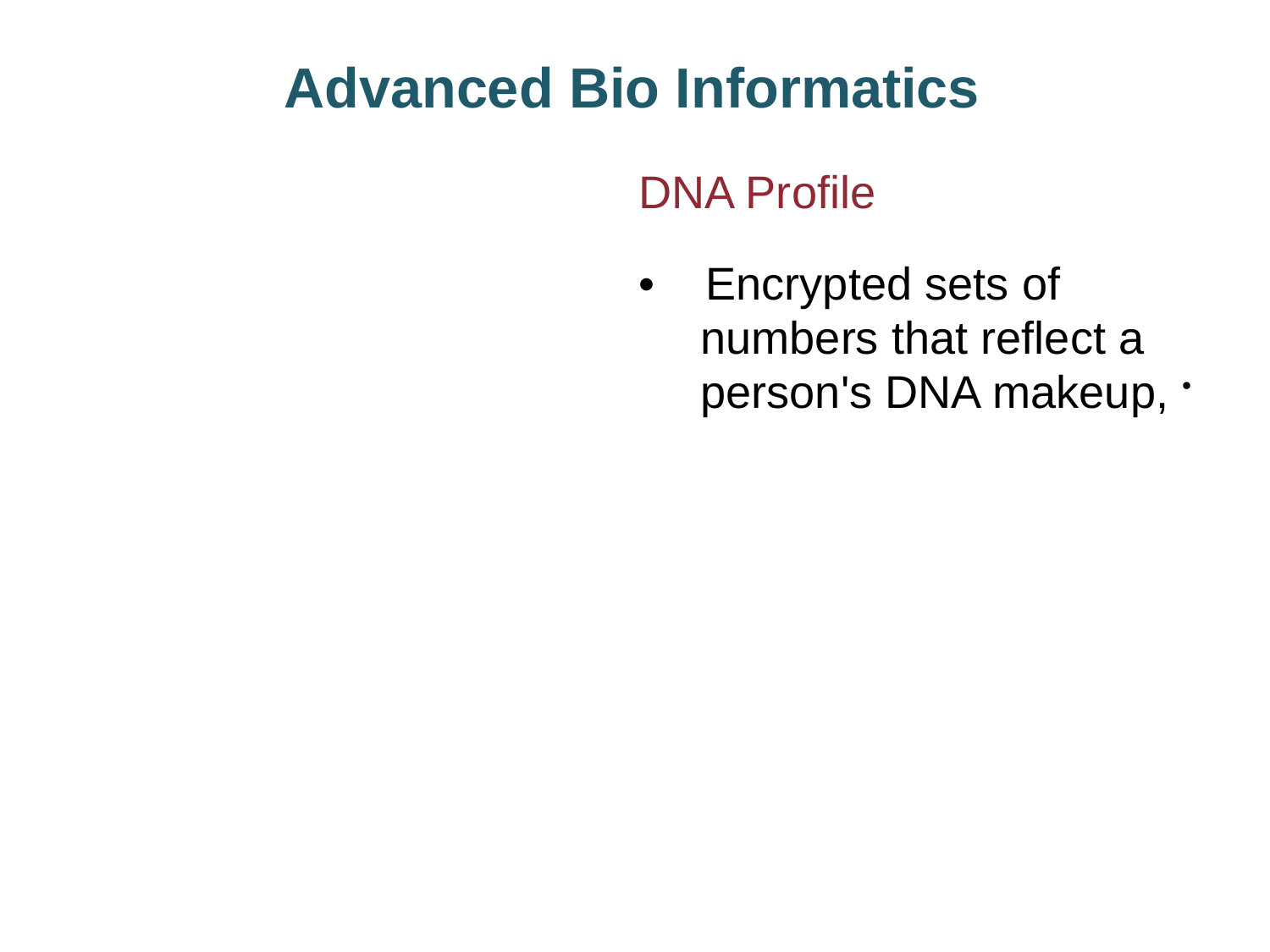

Advanced Bio Informatics
DNA Profile
•    Encrypted sets of numbers that reflect a person's DNA makeup, •
•    Variable number tandem repeats(VNTRS).